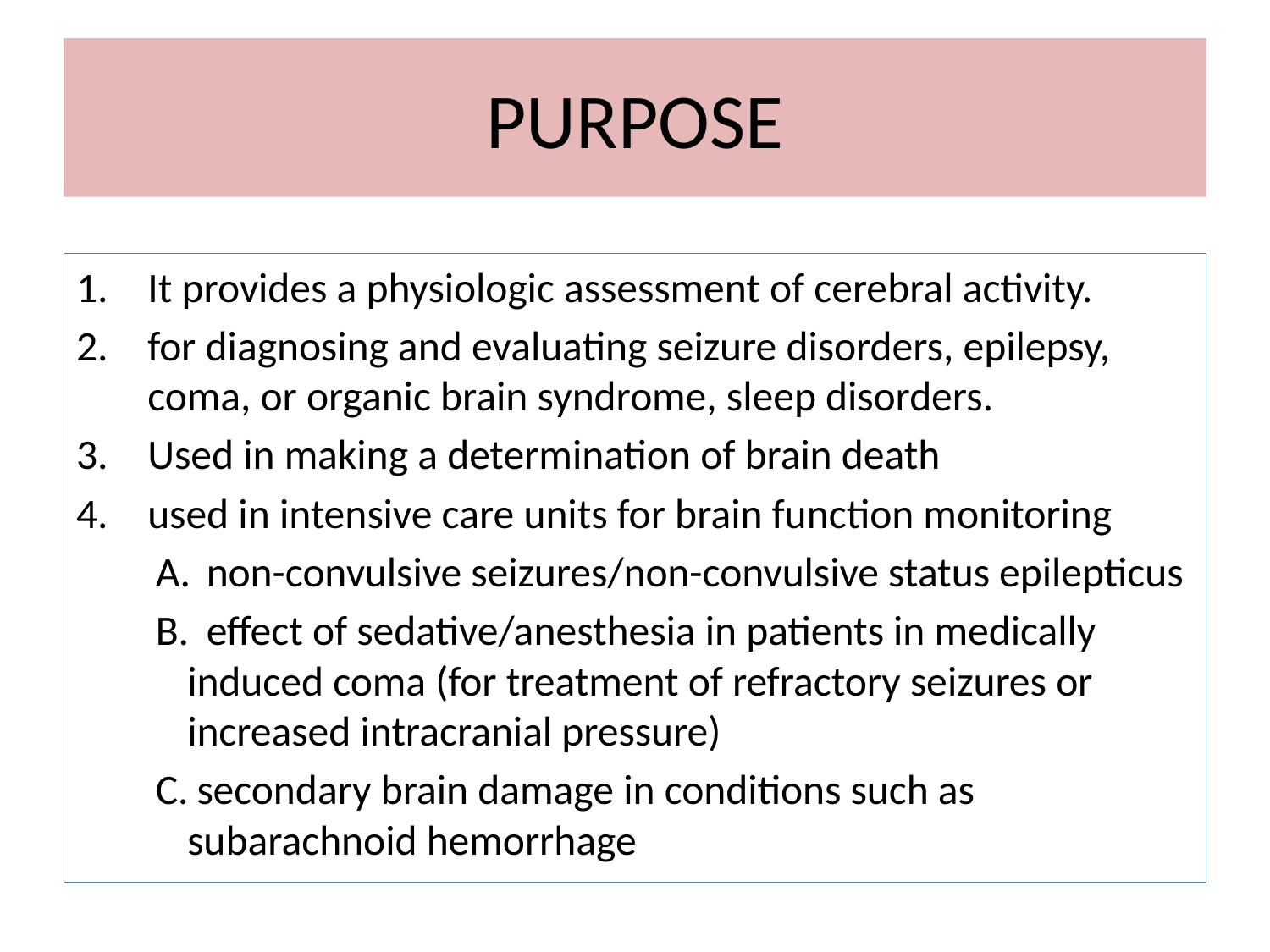

# PURPOSE
It provides a physiologic assessment of cerebral activity.
for diagnosing and evaluating seizure disorders, epilepsy,  coma, or organic brain syndrome, sleep disorders.
Used in making a determination of brain death
used in intensive care units for brain function monitoring
  non-convulsive seizures/non-convulsive status epilepticus
  effect of sedative/anesthesia in patients in medically induced coma (for treatment of refractory seizures or increased intracranial pressure)
 secondary brain damage in conditions such as subarachnoid hemorrhage